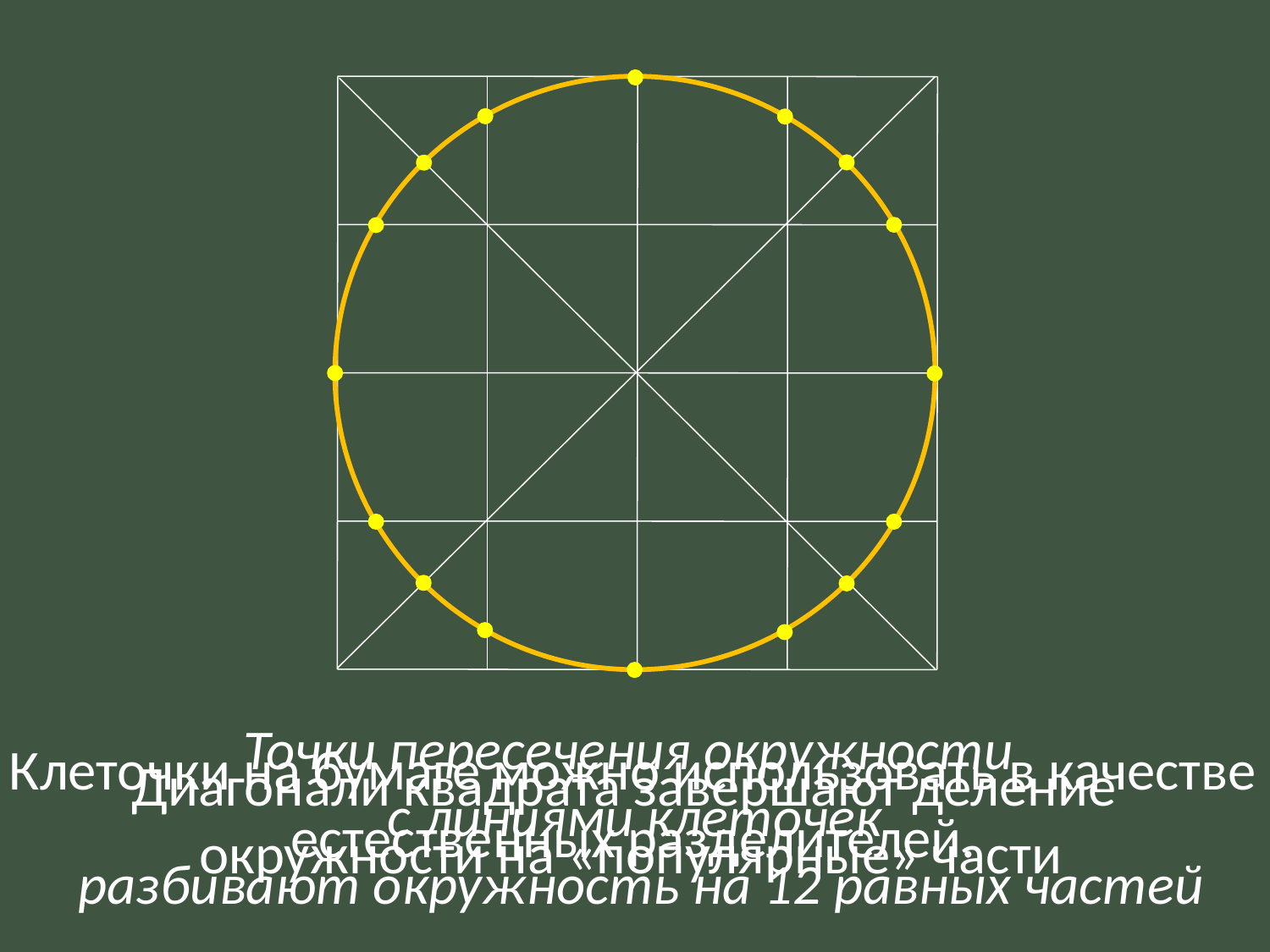

# Точки пересечения окружности с линиями клеточек разбивают окружность на 12 равных частей

Клеточки на бумаге можно использовать в качестве
естественных разделителей.
Диагонали квадрата завершают деление
окружности на «популярные» части